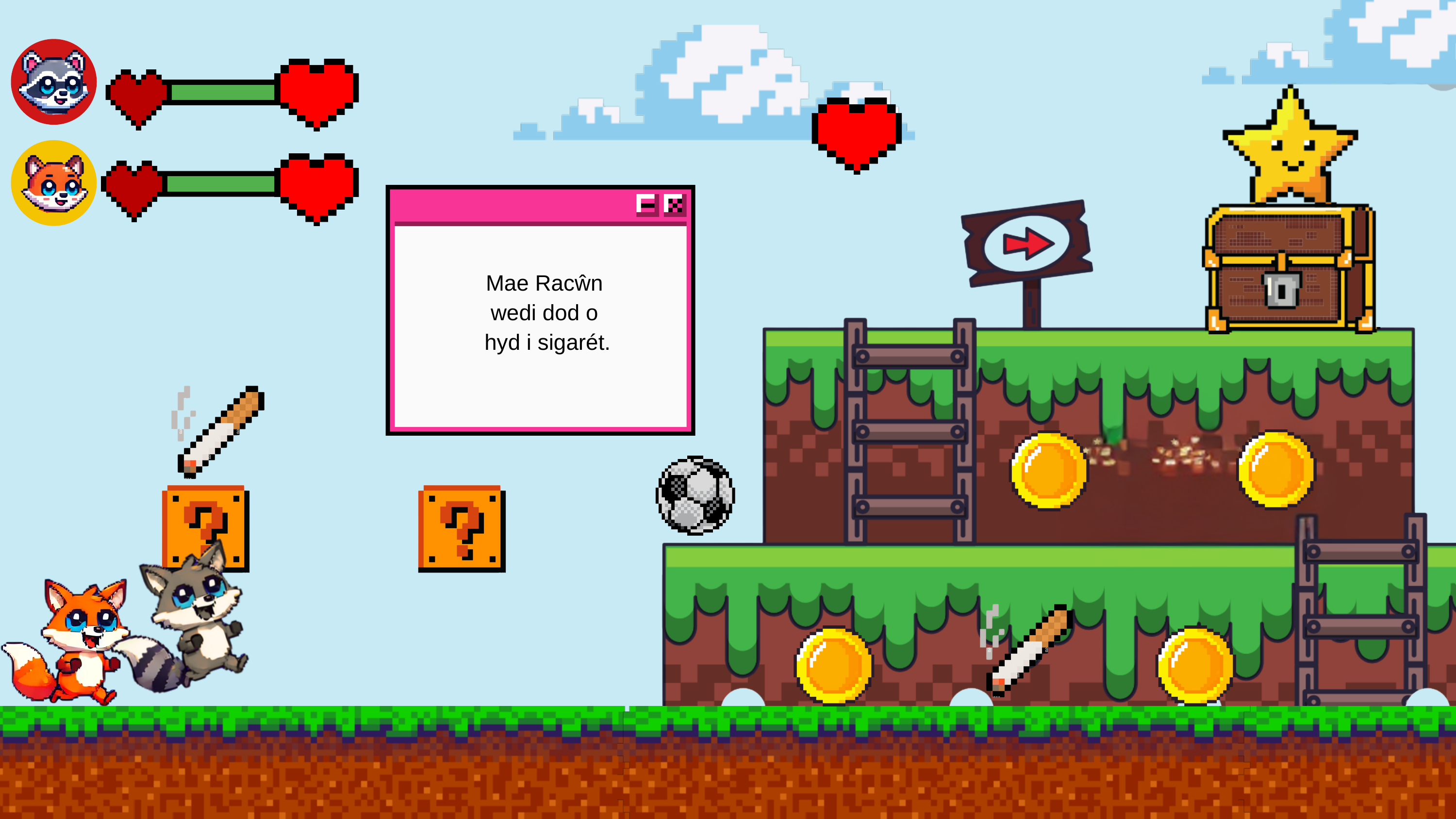

Mae Racŵn
wedi dod o
hyd i sigarét.